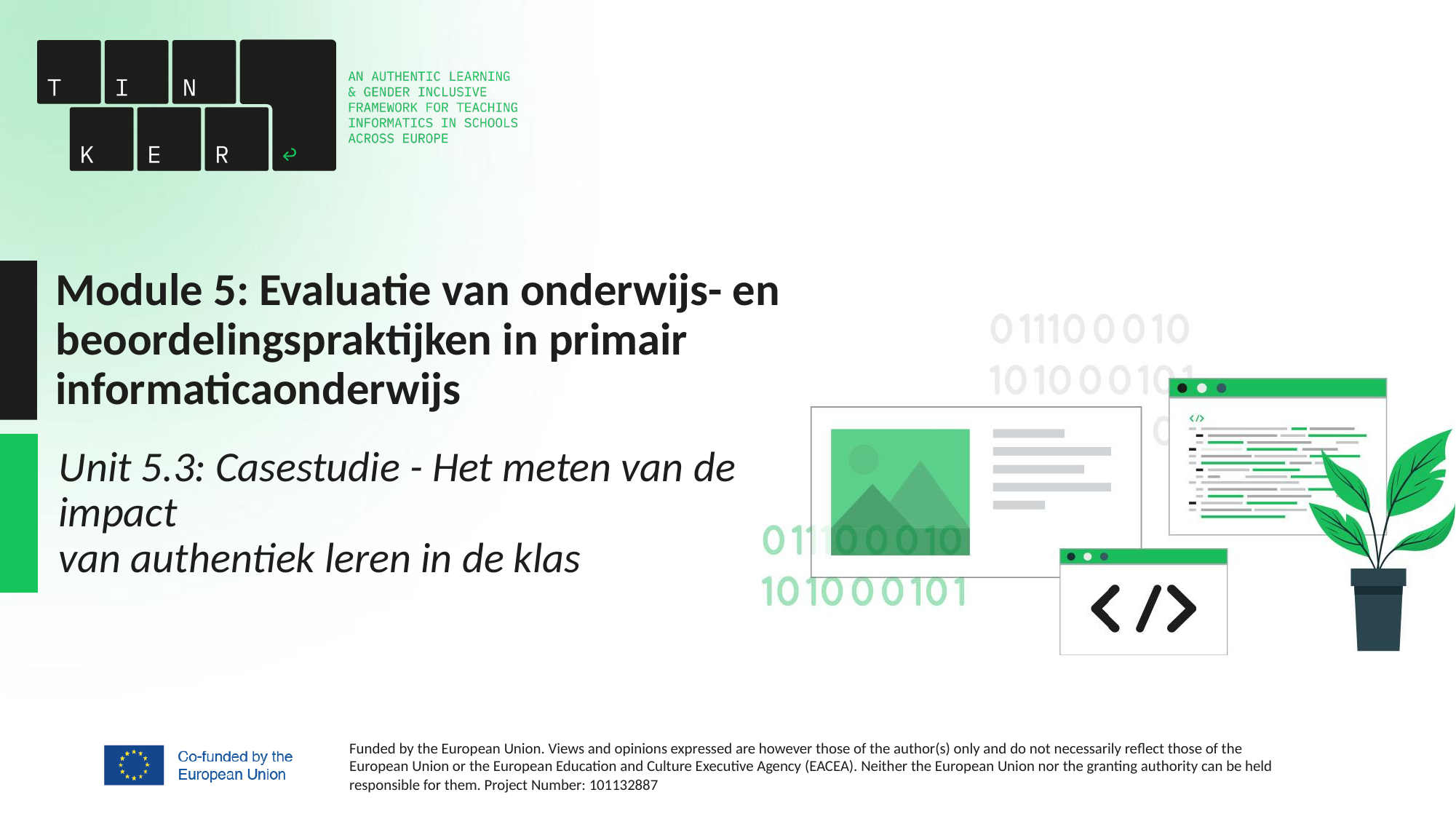

# Module 5: Evaluatie van onderwijs- en beoordelingspraktijken in primair informaticaonderwijs

Unit 5.3: Casestudie - Het meten van de impact
van authentiek leren in de klas